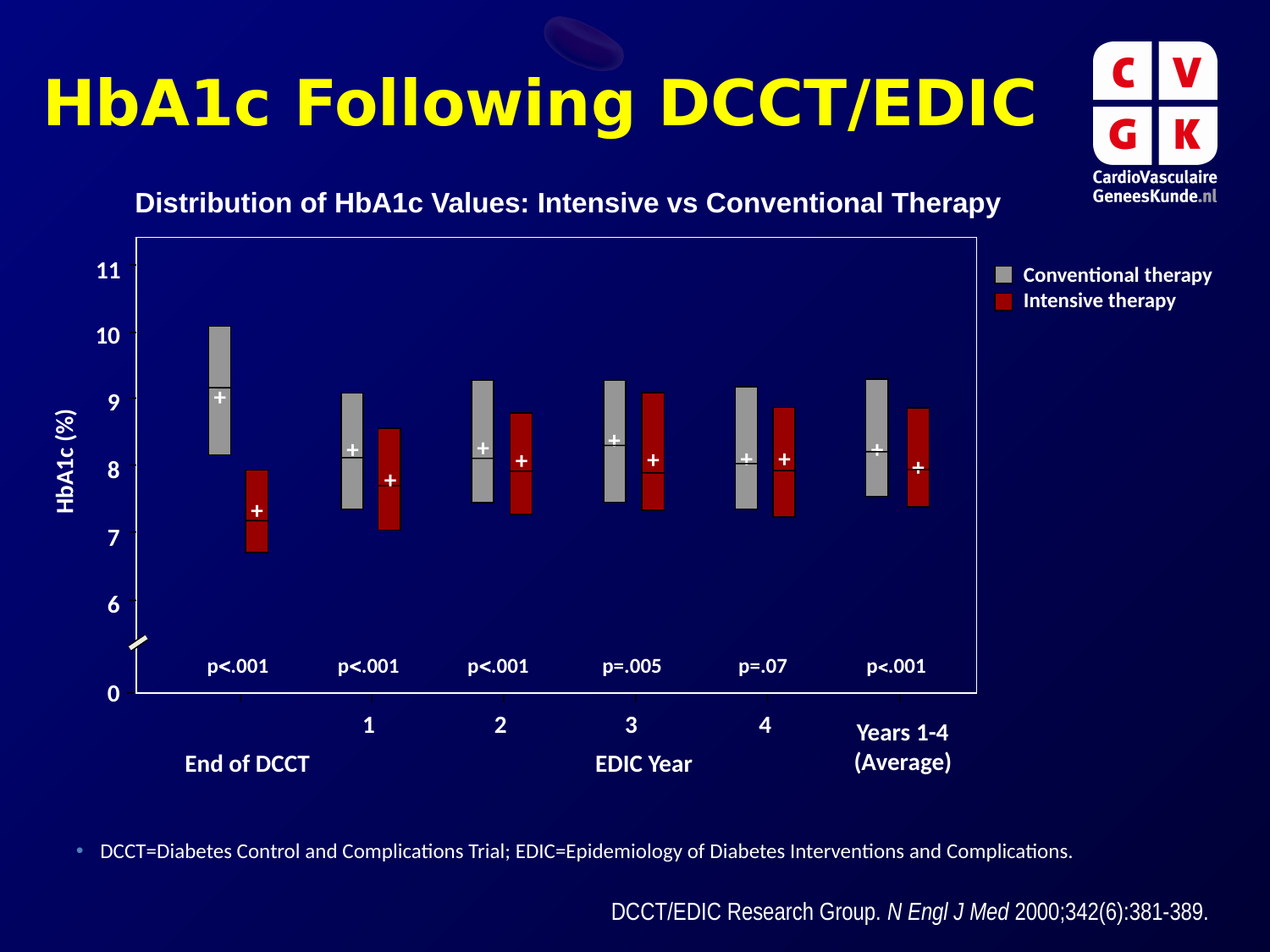

HbA1c Following DCCT/EDIC
Distribution of HbA1c Values: Intensive vs Conventional Therapy

11
Conventional therapy
Intensive therapy

10

9

+

+
+
HbA1c (%)
+
+

+
+

+
+
8

+

+

+

7

6

p<.001
p<.001
p<.001
p=.005
p=.07
p<.001
0

1
2
3
4
Years 1-4
(Average)
End of DCCT
EDIC Year
DCCT=Diabetes Control and Complications Trial; EDIC=Epidemiology of Diabetes Interventions and Complications.

DCCT/EDIC Research Group. N Engl J Med 2000;342(6):381-389.